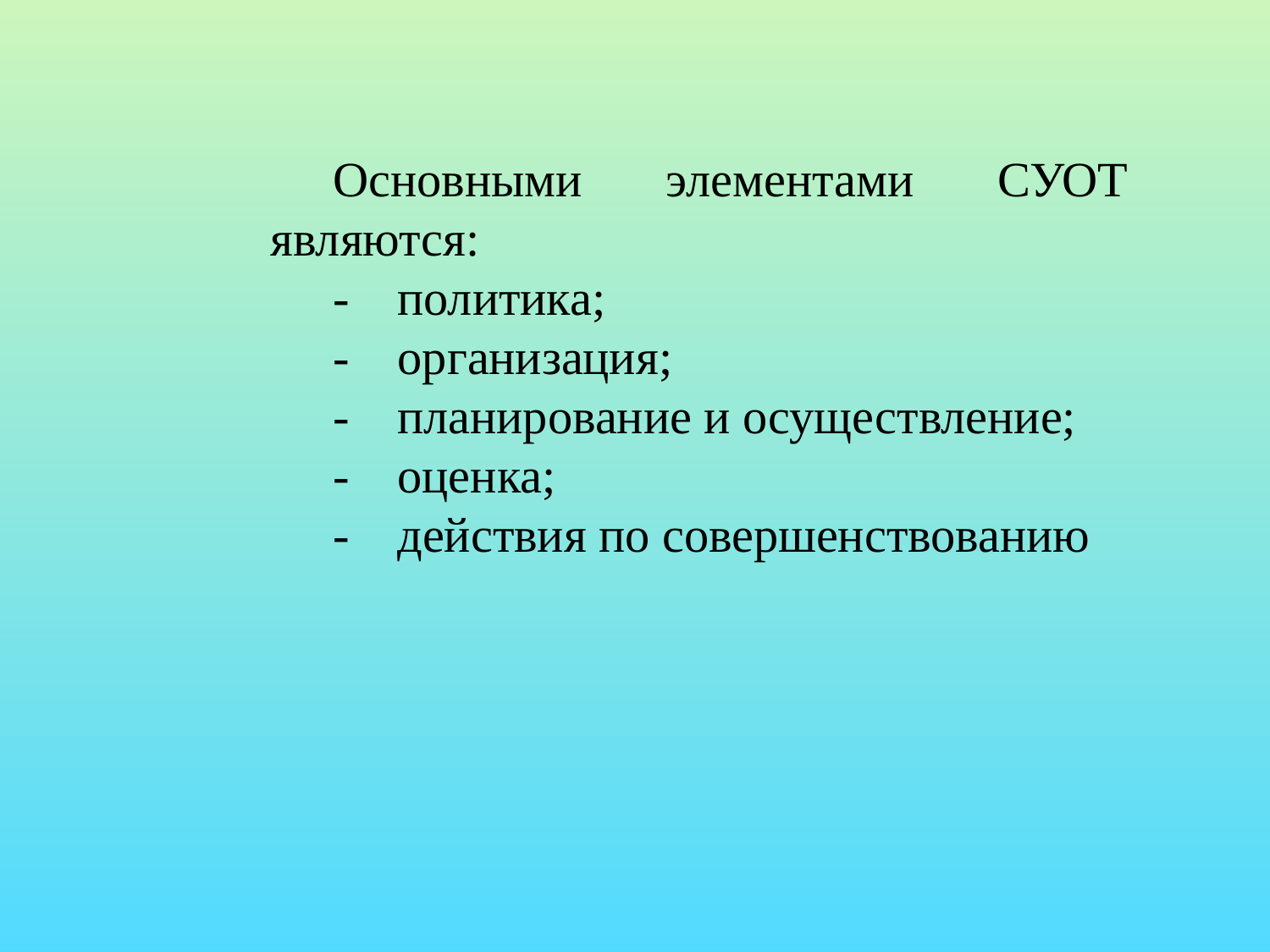

Основными элементами СУОТ являются:
-	политика;
-	организация;
-	планирование и осуществление;
-	оценка;
-	действия по совершенствованию